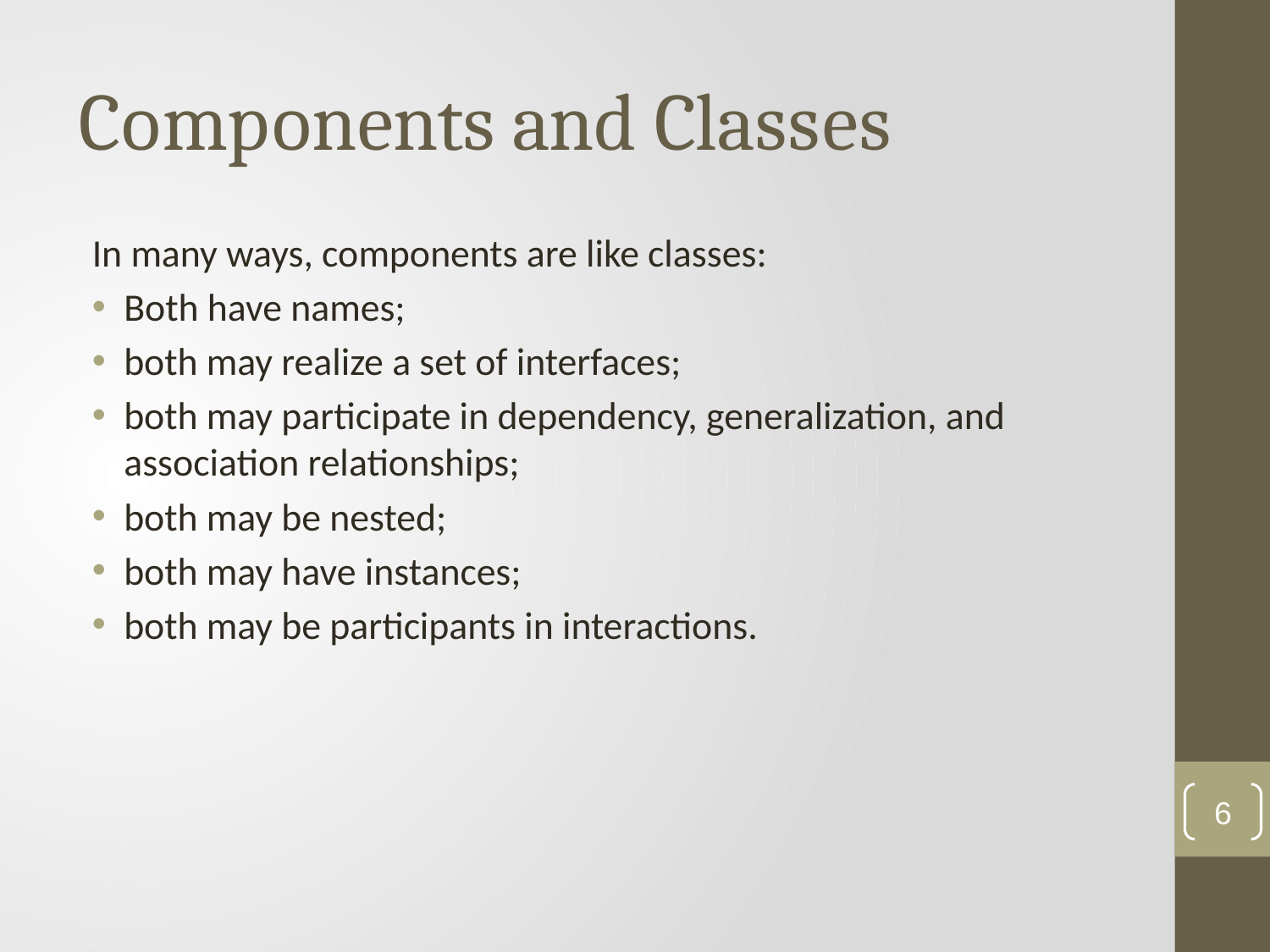

# Components and Classes
In many ways, components are like classes:
Both have names;
both may realize a set of interfaces;
both may participate in dependency, generalization, and association relationships;
both may be nested;
both may have instances;
both may be participants in interactions.
6